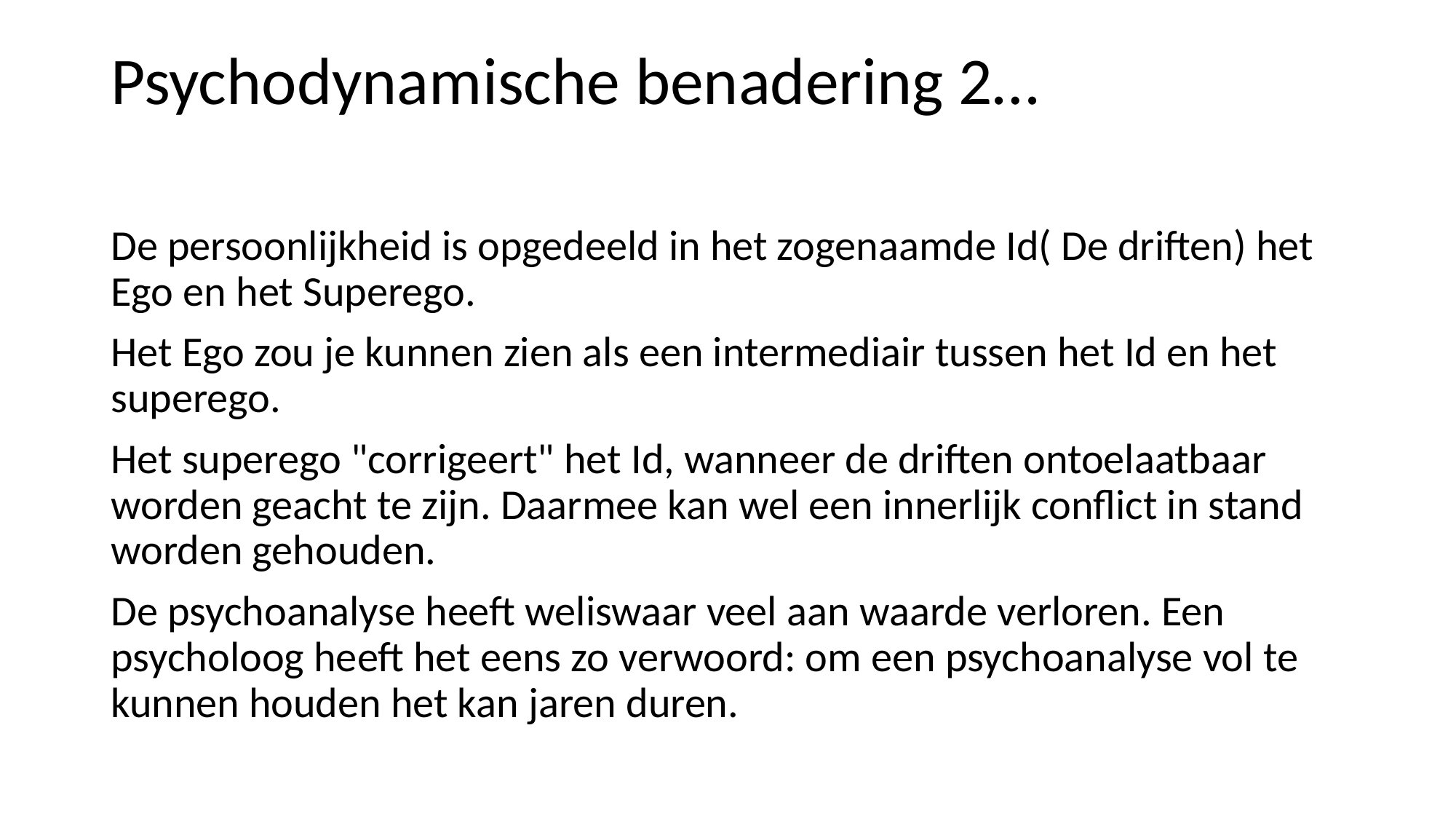

# Psychodynamische benadering 2…
De persoonlijkheid is opgedeeld in het zogenaamde Id( De driften) het Ego en het Superego.
Het Ego zou je kunnen zien als een intermediair tussen het Id en het superego.
Het superego "corrigeert" het Id, wanneer de driften ontoelaatbaar worden geacht te zijn. Daarmee kan wel een innerlijk conflict in stand worden gehouden.
De psychoanalyse heeft weliswaar veel aan waarde verloren. Een psycholoog heeft het eens zo verwoord: om een psychoanalyse vol te kunnen houden het kan jaren duren.